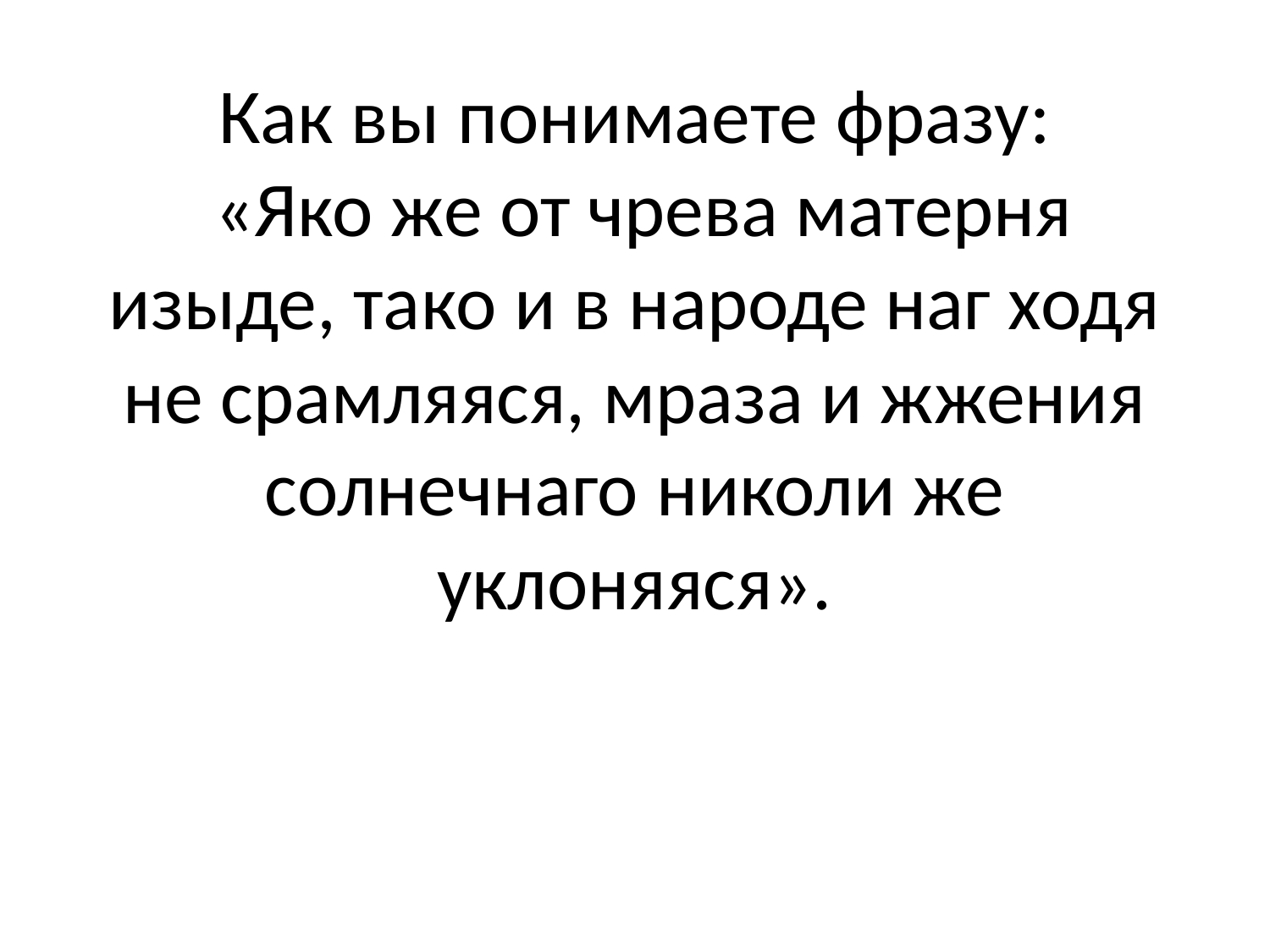

# Как вы понимаете фразу: «Яко же от чрева матерня изыде, тако и в народе наг ходя не срамляяся, мраза и жжения солнечнаго николи же уклоняяся».